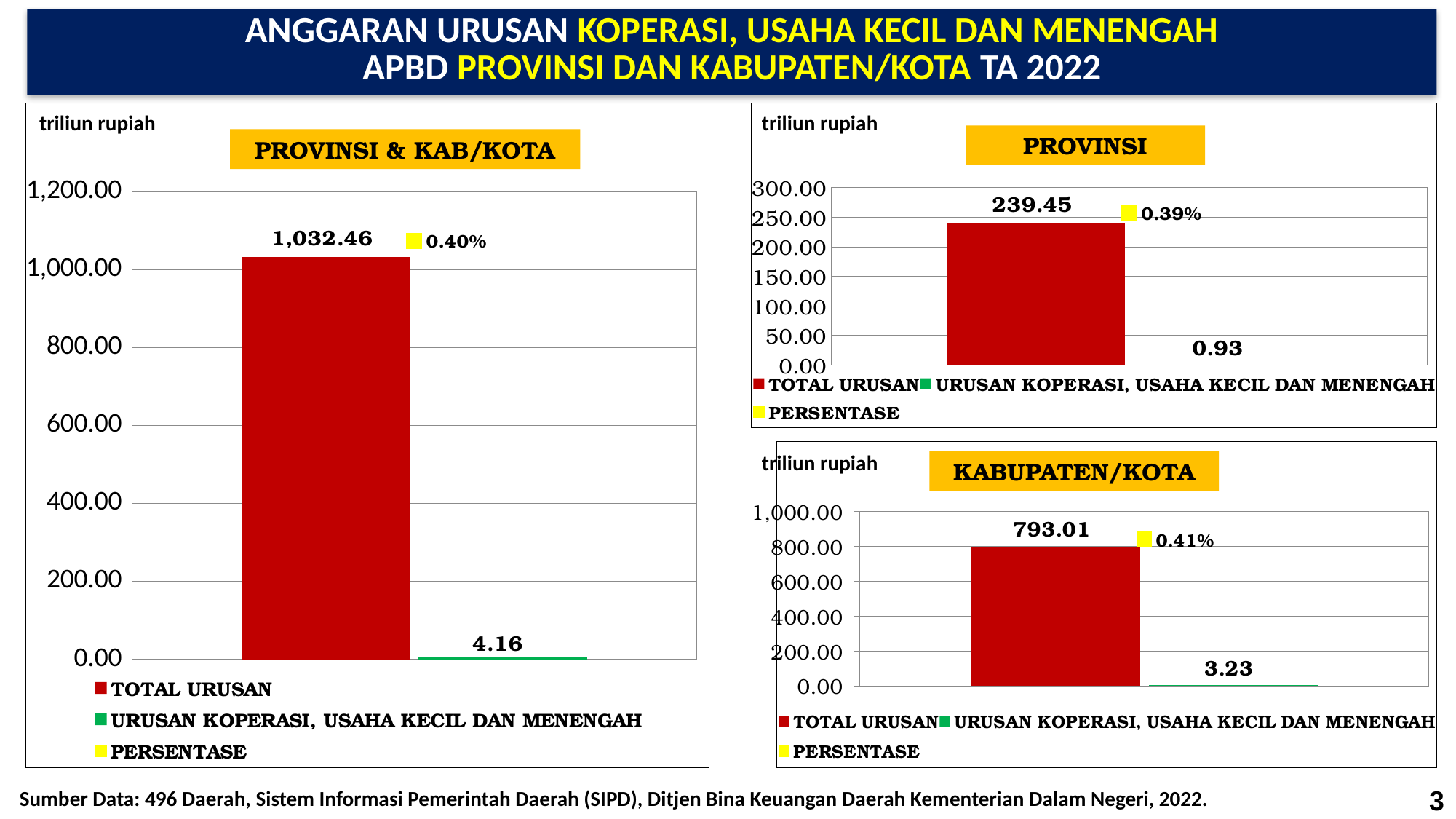

ANGGARAN URUSAN KOPERASI, USAHA KECIL DAN MENENGAH
APBD PROVINSI DAN KABUPATEN/KOTA TA 2022
triliun rupiah

### Chart

| Category | TOTAL URUSAN | URUSAN KOPERASI, USAHA KECIL DAN MENENGAH | PERSENTASE |
|---|---|---|---|
| URUSAN PERTANIAN DAN PERKEBUNAN | 1032.460040532743 | 4.158301842414 | 0.004027566858924963 |

### Chart

| Category | TOTAL URUSAN | URUSAN KOPERASI, USAHA KECIL DAN MENENGAH | PERSENTASE |
|---|---|---|---|
| URUSAN PERTANIAN DAN PERKEBUNAN | 239.451879962987 | 0.92610089144 | 0.003867586638213703 |
triliun rupiah
PROVINSI
PROVINSI & KAB/KOTA

### Chart

| Category | TOTAL URUSAN | URUSAN KOPERASI, USAHA KECIL DAN MENENGAH | PERSENTASE |
|---|---|---|---|
| KAB/KOTA | 793.008160569756 | 3.232200950974 | 0.004075873505074332 |
triliun rupiah
KABUPATEN/KOTA
Sumber Data: 496 Daerah, Sistem Informasi Pemerintah Daerah (SIPD), Ditjen Bina Keuangan Daerah Kementerian Dalam Negeri, 2022.
3